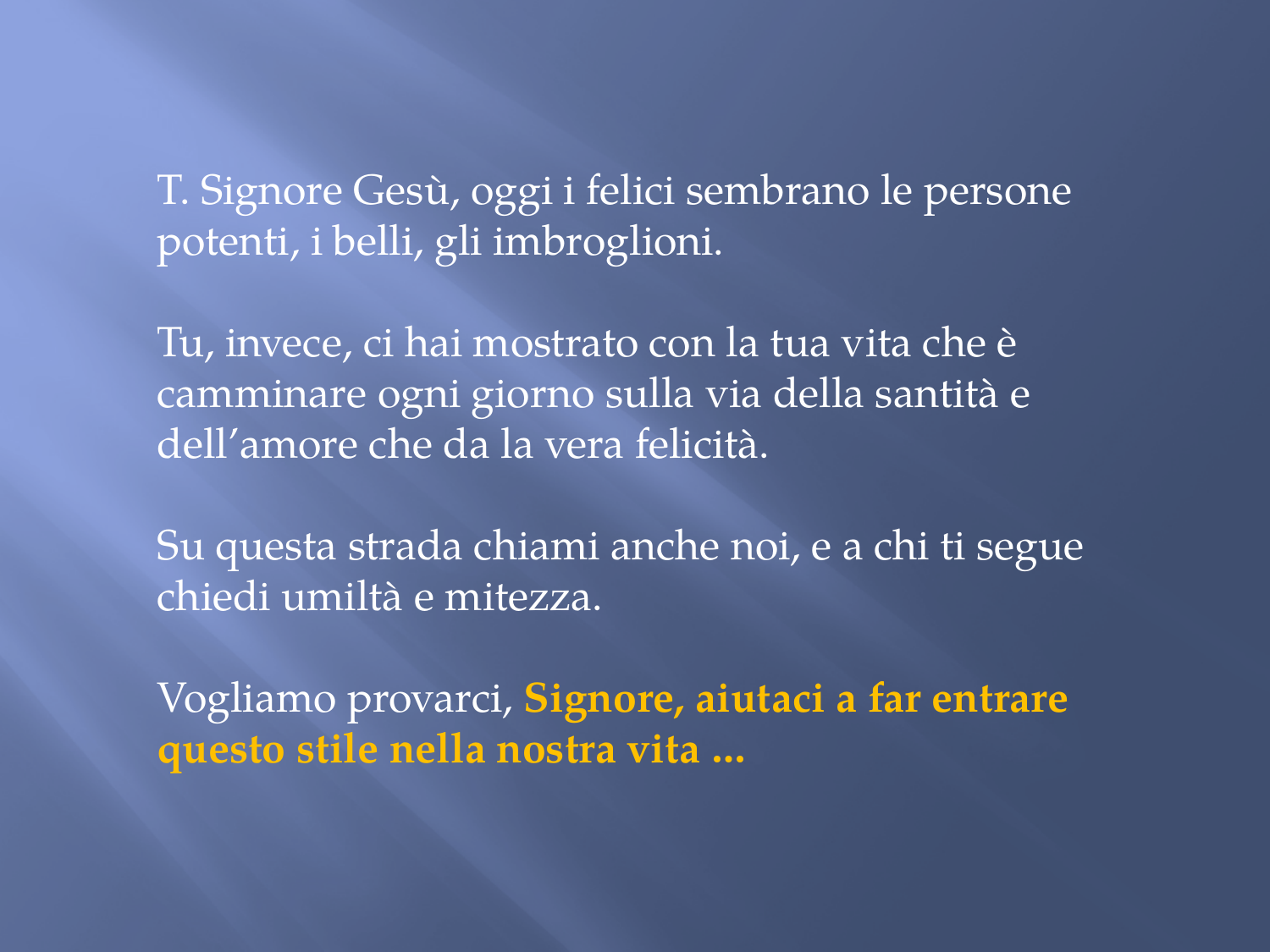

T. Signore Gesù, oggi i felici sembrano le persone potenti, i belli, gli imbroglioni.

Tu, invece, ci hai mostrato con la tua vita che è camminare ogni giorno sulla via della santità e dell’amore che da la vera felicità.

Su questa strada chiami anche noi, e a chi ti segue chiedi umiltà e mitezza.

Vogliamo provarci, Signore, aiutaci a far entrare questo stile nella nostra vita …